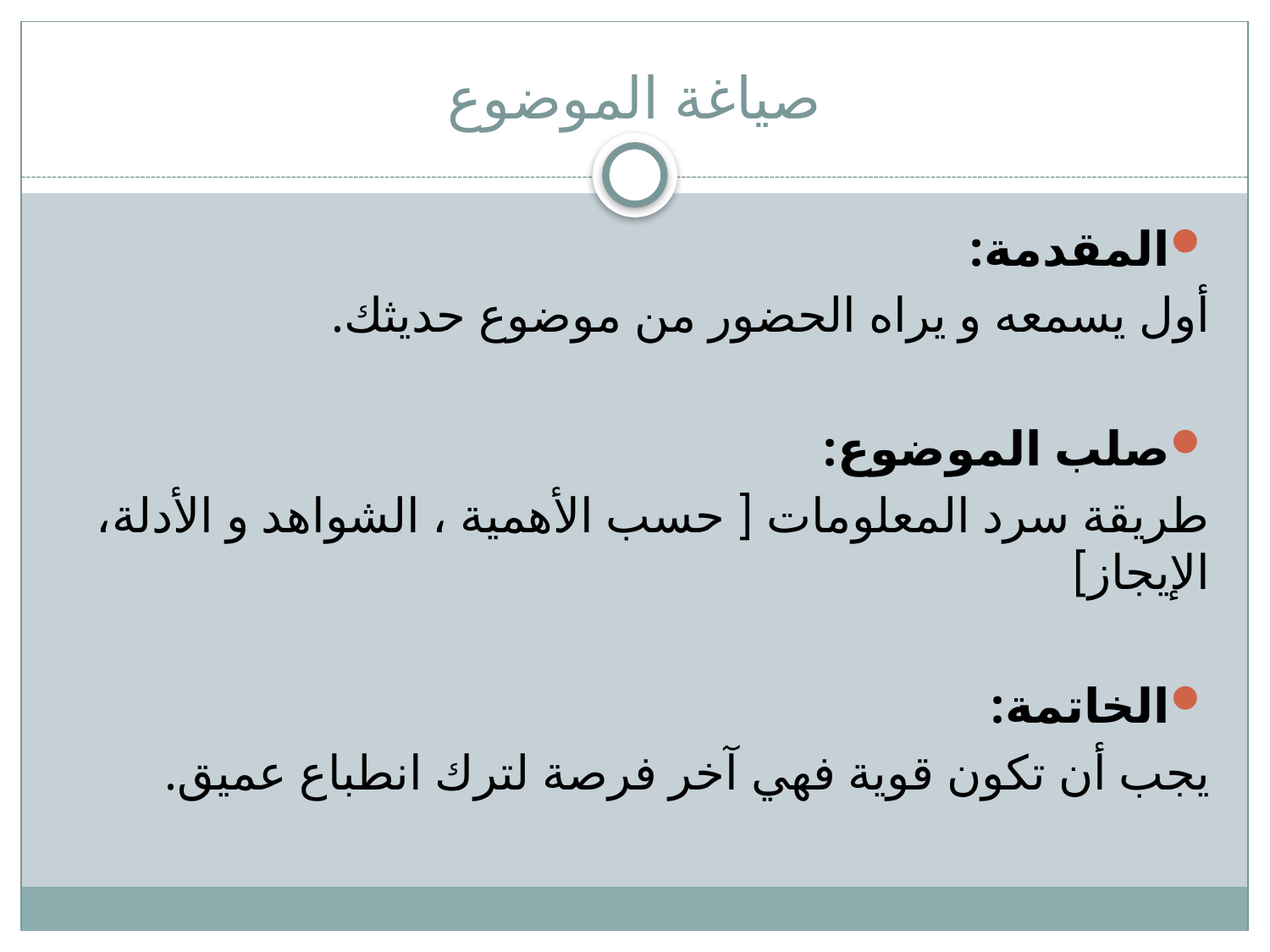

# صياغة الموضوع
المقدمة:
أول يسمعه و يراه الحضور من موضوع حديثك.

صلب الموضوع:
طريقة سرد المعلومات [ حسب الأهمية ، الشواهد و الأدلة، الإيجاز]

الخاتمة:
يجب أن تكون قوية فهي آخر فرصة لترك انطباع عميق.